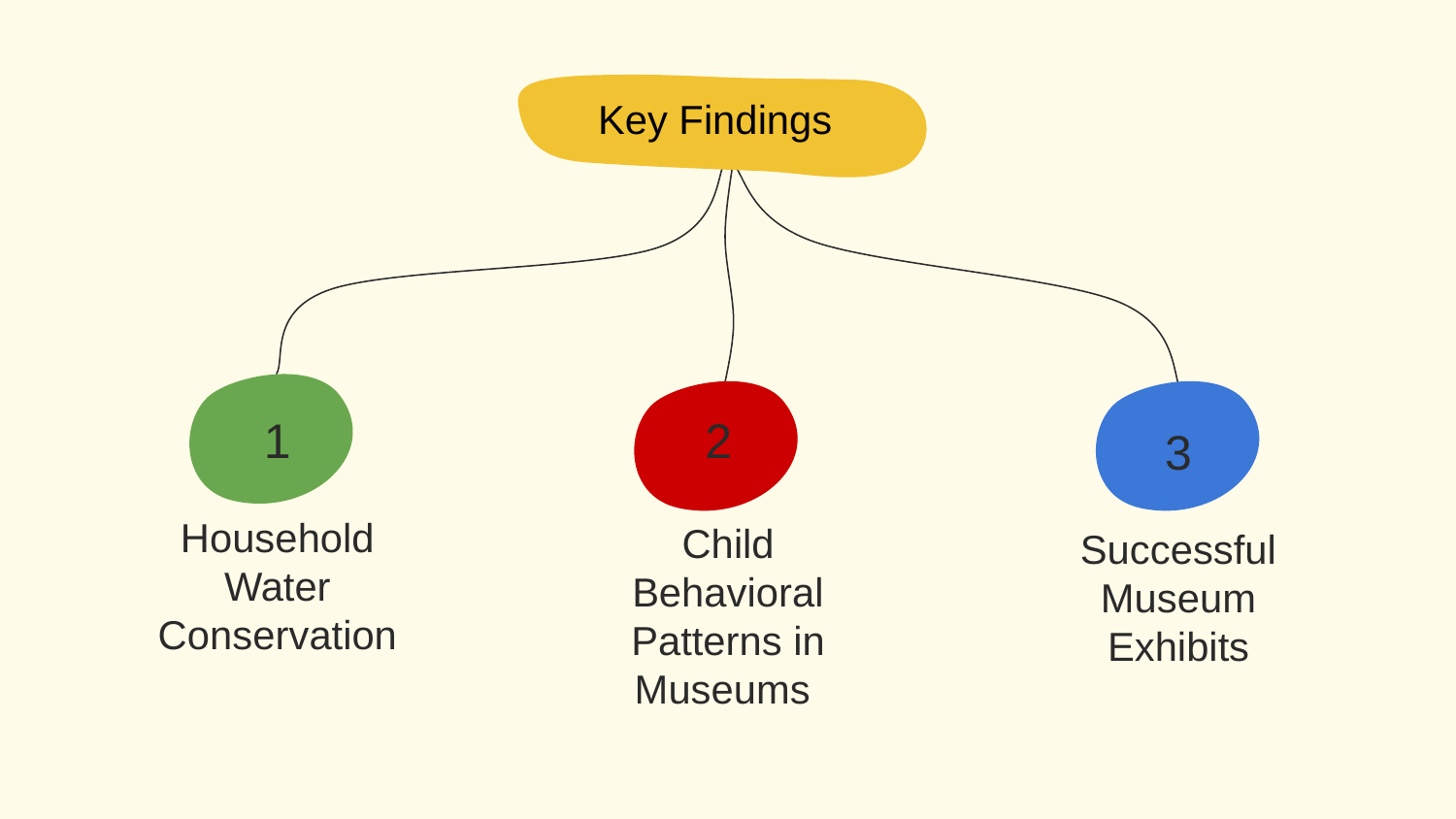

Key Findings
Key Findings

1
2
3
Household
Water Conservation
Successful Museum Exhibits
Child Behavioral Patterns in Museums